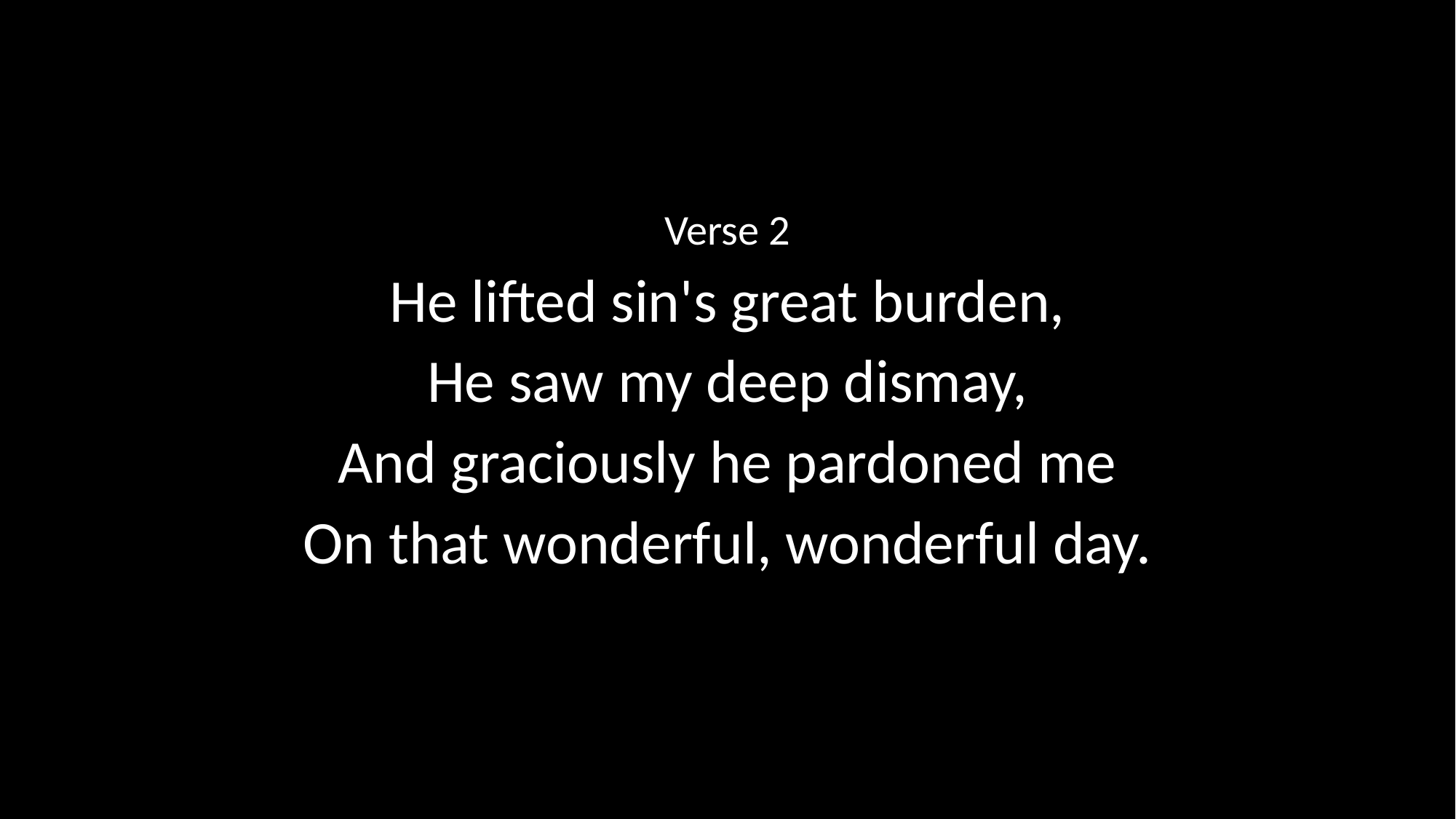

Verse 2
He lifted sin's great burden,
He saw my deep dismay,
And graciously he pardoned me
On that wonderful, wonderful day.